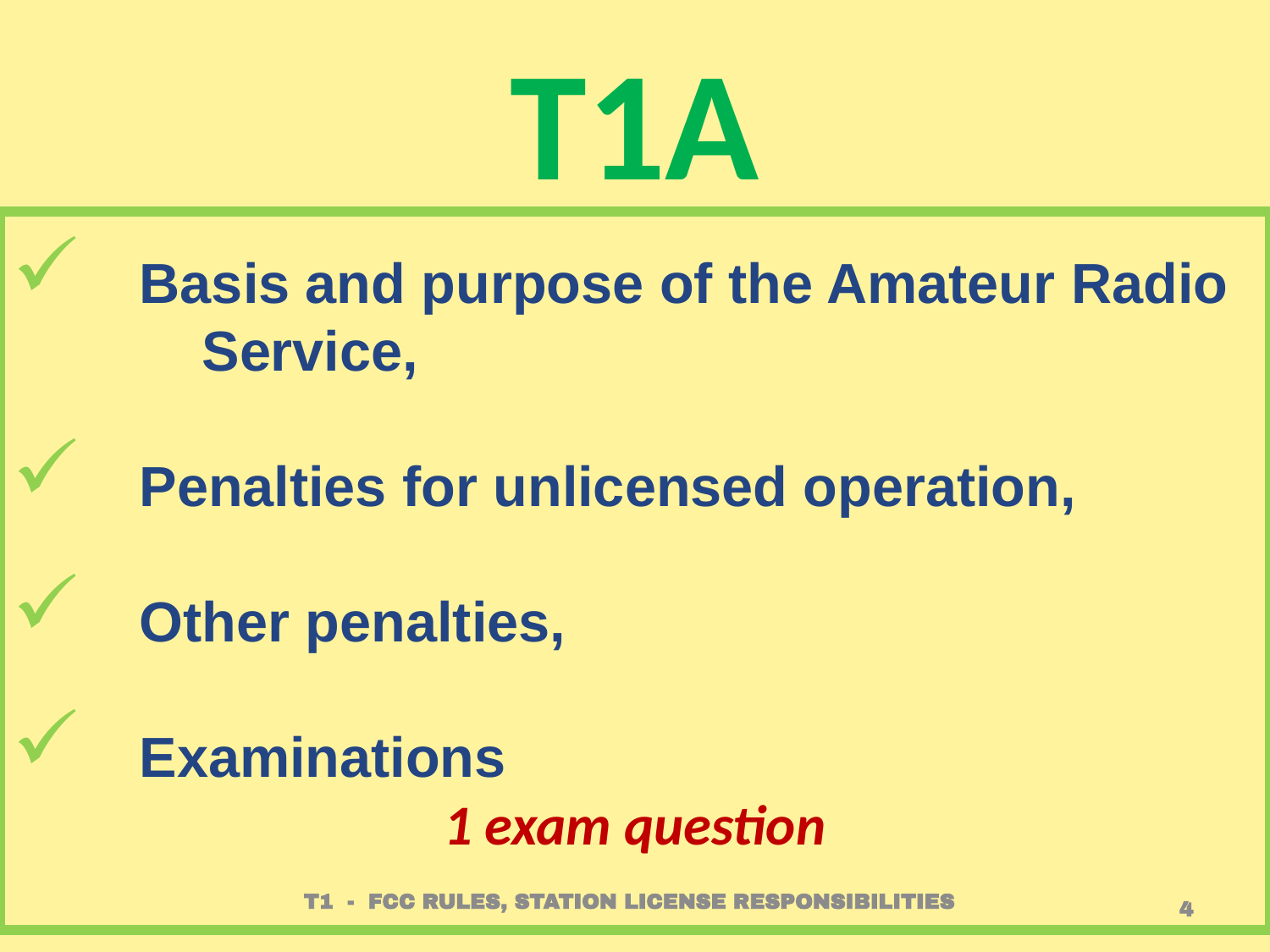

# T1A

Basis and purpose of the Amateur Radio      Service,
Penalties for unlicensed operation,
Other penalties,
Examinations
1 exam question
T1  -  FCC RULES, STATION LICENSE RESPONSIBILITIES
4